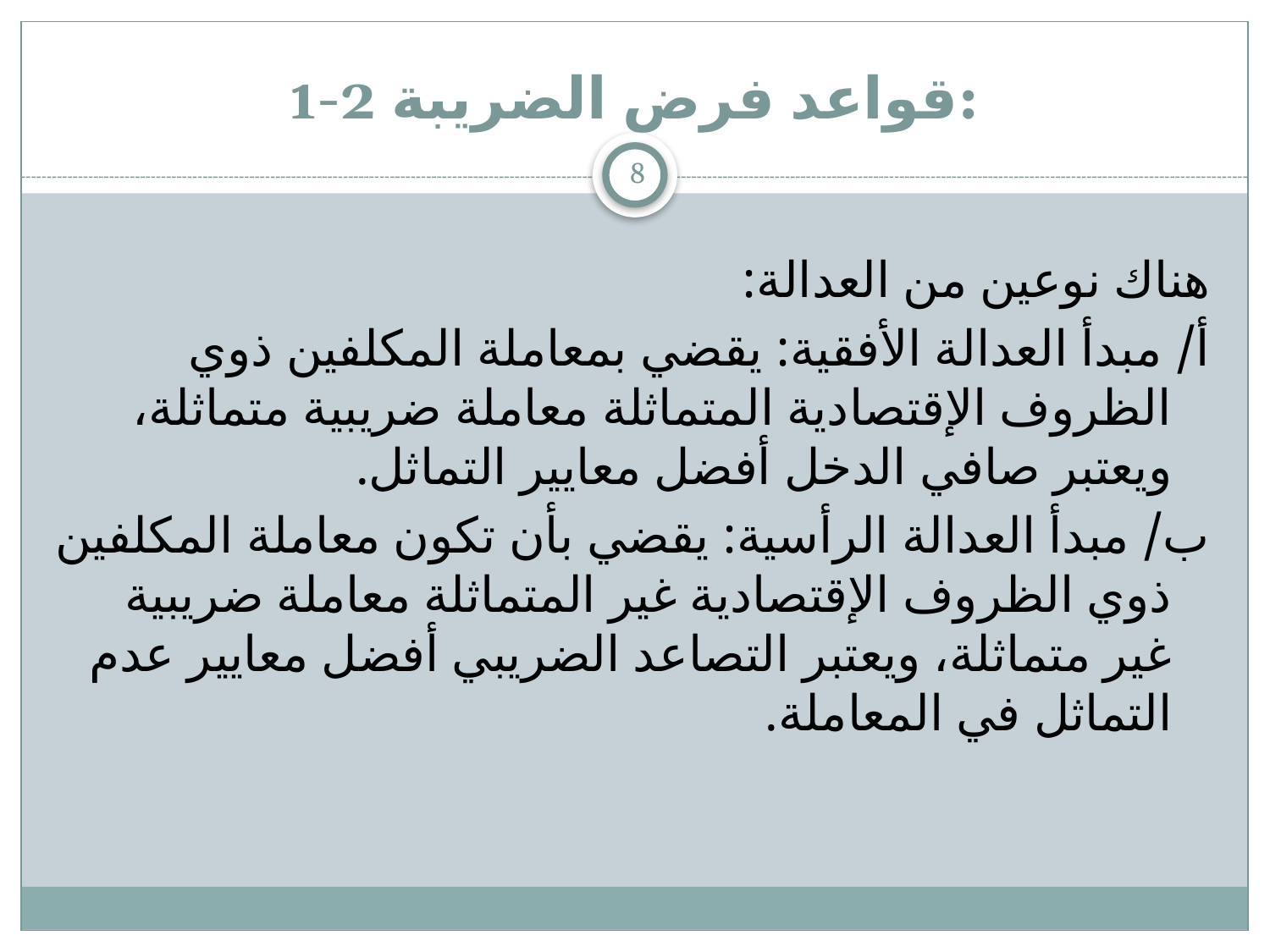

# 1-2 قواعد فرض الضريبة:
8
هناك نوعين من العدالة:
أ/ مبدأ العدالة الأفقية: يقضي بمعاملة المكلفين ذوي الظروف الإقتصادية المتماثلة معاملة ضريبية متماثلة، ويعتبر صافي الدخل أفضل معايير التماثل.
ب/ مبدأ العدالة الرأسية: يقضي بأن تكون معاملة المكلفين ذوي الظروف الإقتصادية غير المتماثلة معاملة ضريبية غير متماثلة، ويعتبر التصاعد الضريبي أفضل معايير عدم التماثل في المعاملة.